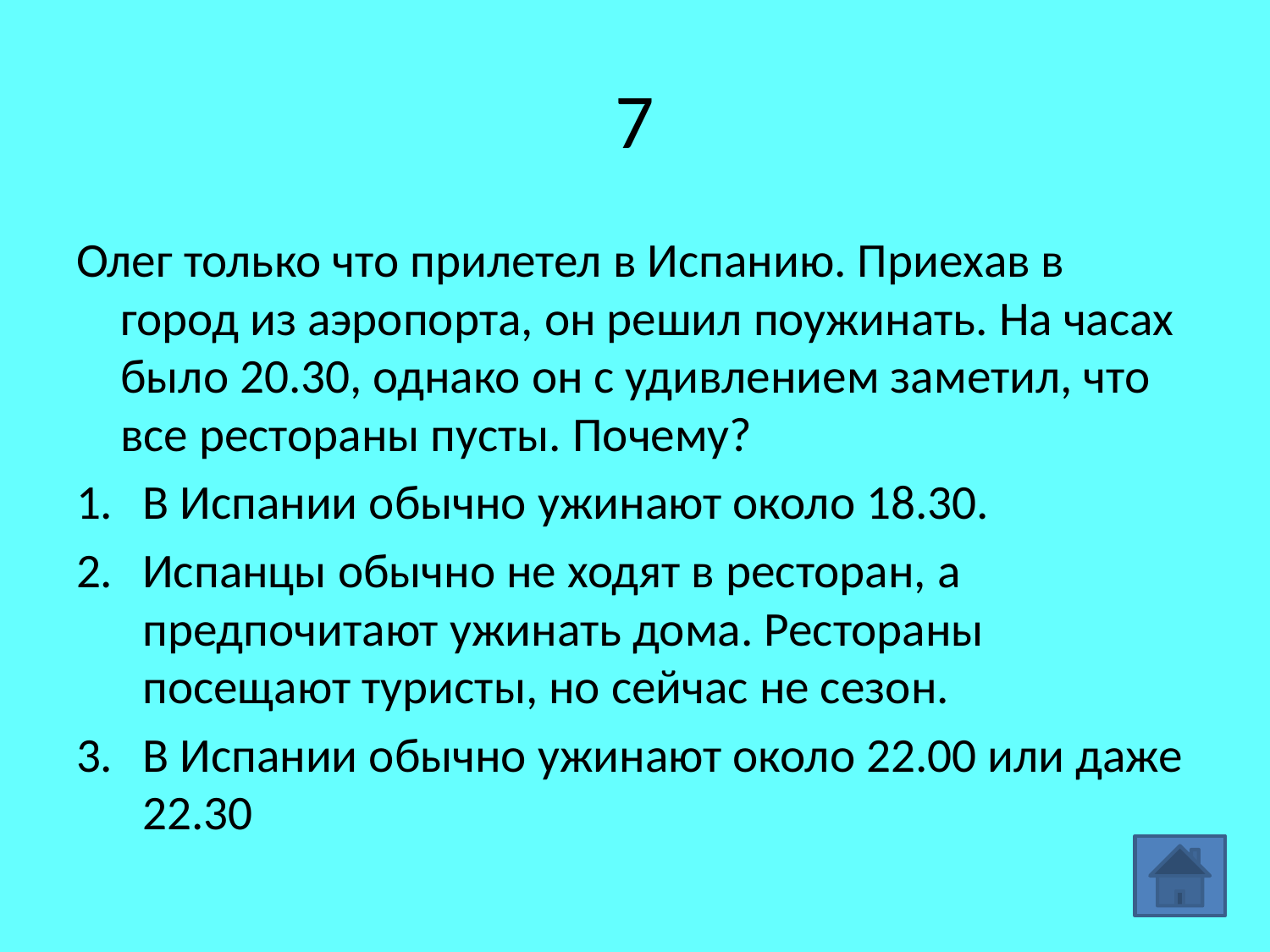

# 7
Олег только что прилетел в Испанию. Приехав в город из аэропорта, он решил поужинать. На часах было 20.30, однако он с удивлением заметил, что все рестораны пусты. Почему?
В Испании обычно ужинают около 18.30.
Испанцы обычно не ходят в ресторан, а предпочитают ужинать дома. Рестораны посещают туристы, но сейчас не сезон.
В Испании обычно ужинают около 22.00 или даже 22.30